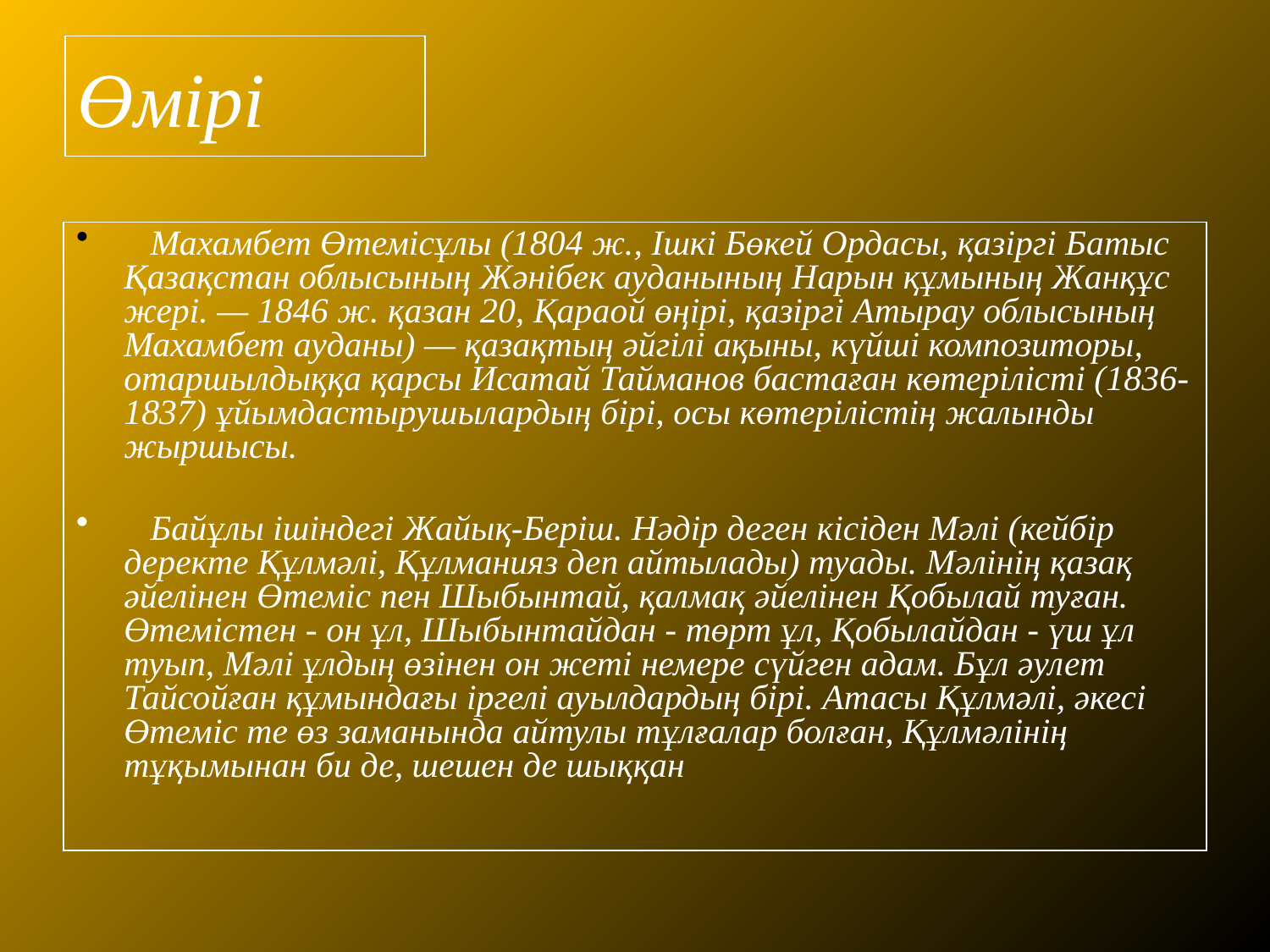

# Өмірі
   Махамбет Өтемісұлы (1804 ж., Ішкі Бөкей Ордасы, қазіргі Батыс Қазақстан облысының Жәнібек ауданының Нарын құмының Жанқұс жері. — 1846 ж. қазан 20, Қараой өңірі, қазіргі Атырау облысының Махамбет ауданы) — қазақтың әйгілі ақыны, күйші композиторы, отаршылдыққа қарсы Исатай Тайманов бастаған көтерілісті (1836-1837) ұйымдастырушылардың бірі, осы көтерілістің жалынды жыршысы.

   Байұлы ішіндегі Жайық-Беріш. Нәдір деген кісіден Мәлі (кейбір деректе Құлмәлі, Құлманияз деп айтылады) туады. Мәлінің қазақ әйелінен Өтеміс пен Шыбынтай, қалмақ әйелінен Қобылай туған. Өтемістен - он ұл, Шыбынтайдан - төрт ұл, Қобылайдан - үш ұл туып, Мәлі ұлдың өзінен он жеті немере сүйген адам. Бұл әулет Тайсойған құмындағы іргелі ауылдардың бірі. Атасы Құлмәлі, әкесі Өтеміс те өз заманында айтулы тұлғалар болған, Құлмәлінің тұқымынан би де, шешен де шыққан